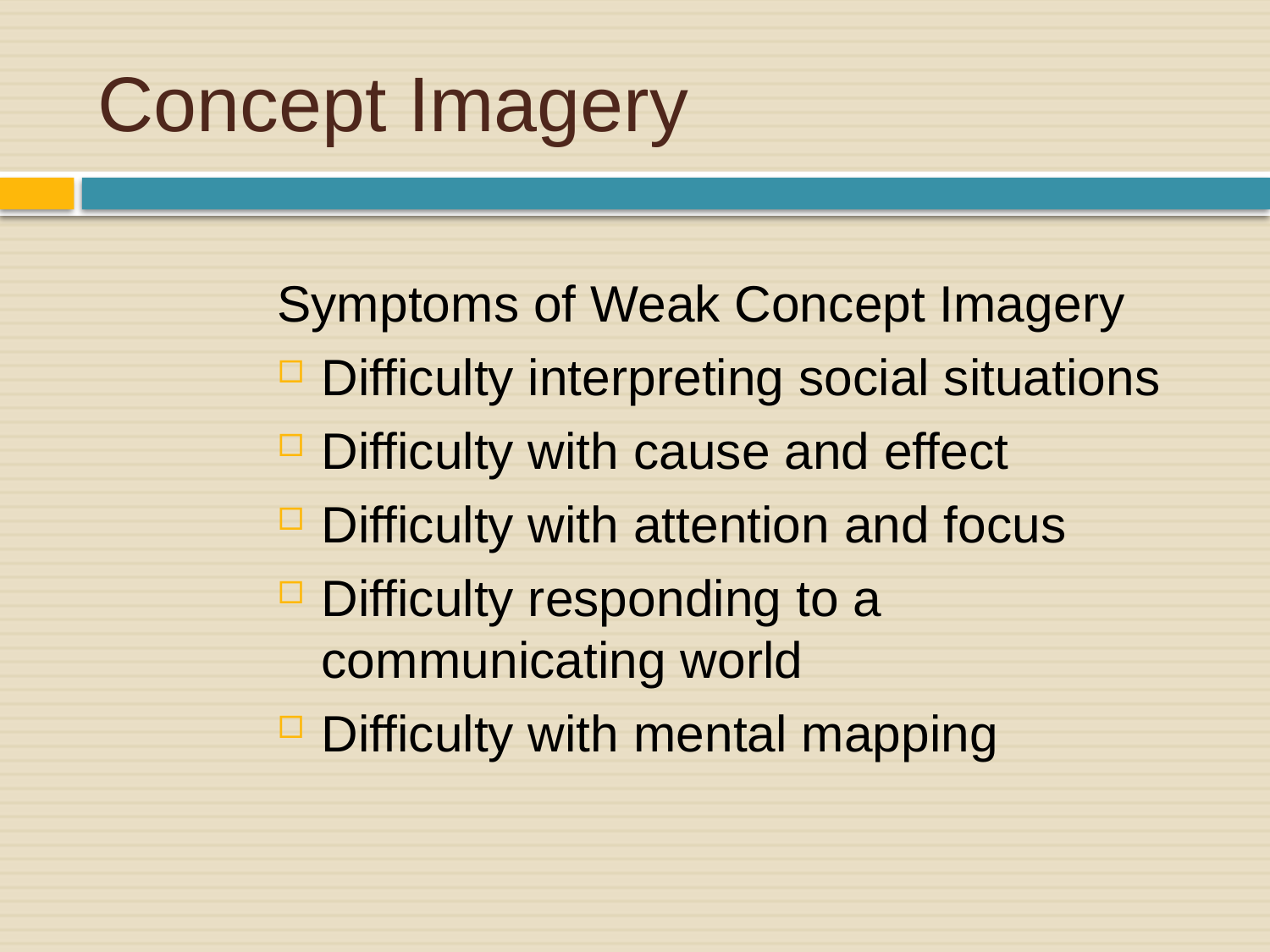

# Concept Imagery
Symptoms of Weak Concept Imagery
Difficulty interpreting social situations
Difficulty with cause and effect
Difficulty with attention and focus
Difficulty responding to a communicating world
Difficulty with mental mapping